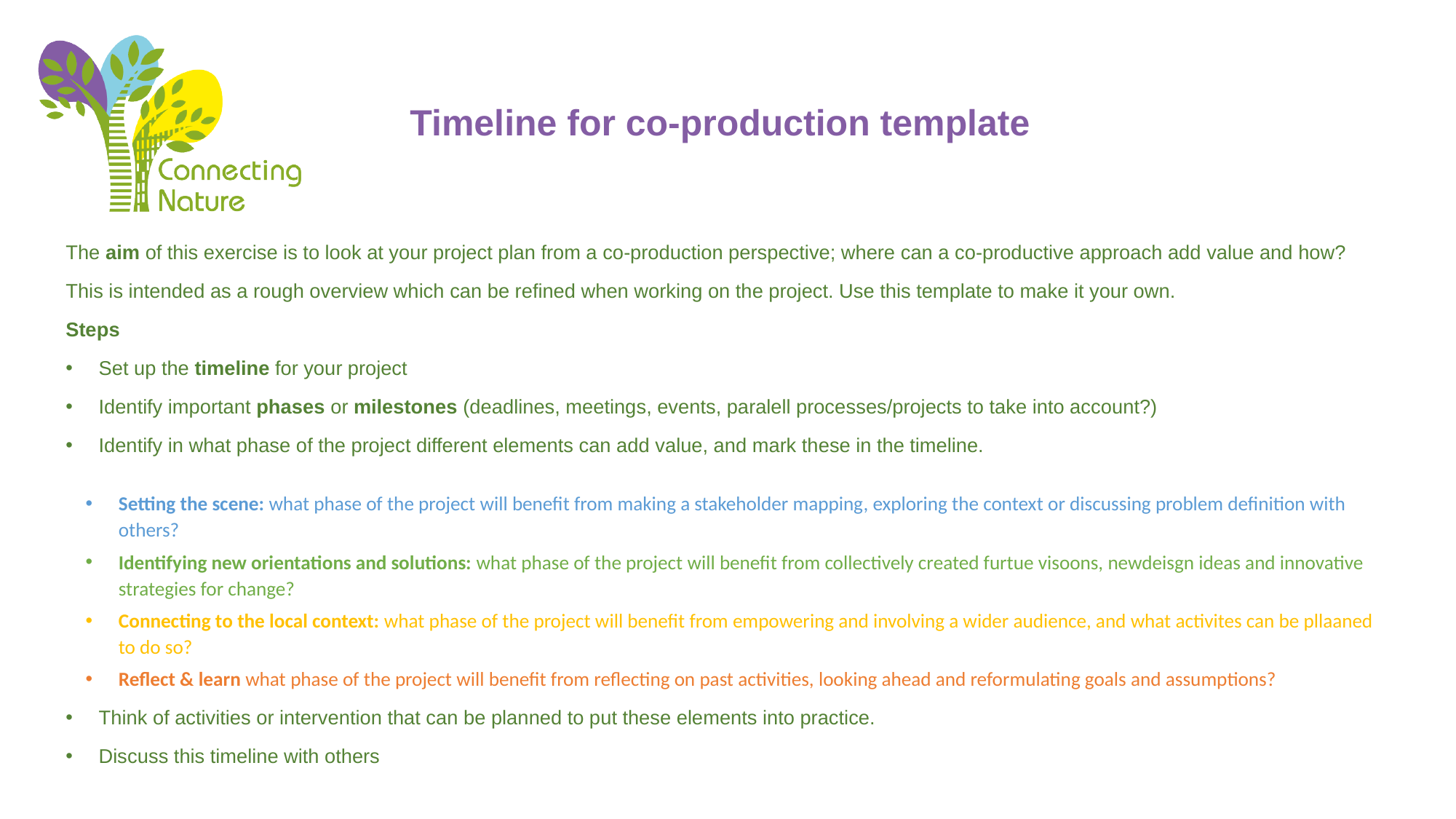

# Timeline for co-production template
The aim of this exercise is to look at your project plan from a co-production perspective; where can a co-productive approach add value and how?
This is intended as a rough overview which can be refined when working on the project. Use this template to make it your own.
Steps
Set up the timeline for your project
Identify important phases or milestones (deadlines, meetings, events, paralell processes/projects to take into account?)
Identify in what phase of the project different elements can add value, and mark these in the timeline.
Setting the scene: what phase of the project will benefit from making a stakeholder mapping, exploring the context or discussing problem definition with others?
Identifying new orientations and solutions: what phase of the project will benefit from collectively created furtue visoons, newdeisgn ideas and innovative strategies for change?
Connecting to the local context: what phase of the project will benefit from empowering and involving a wider audience, and what activites can be pllaaned to do so?
Reflect & learn what phase of the project will benefit from reflecting on past activities, looking ahead and reformulating goals and assumptions?
Think of activities or intervention that can be planned to put these elements into practice.
Discuss this timeline with others